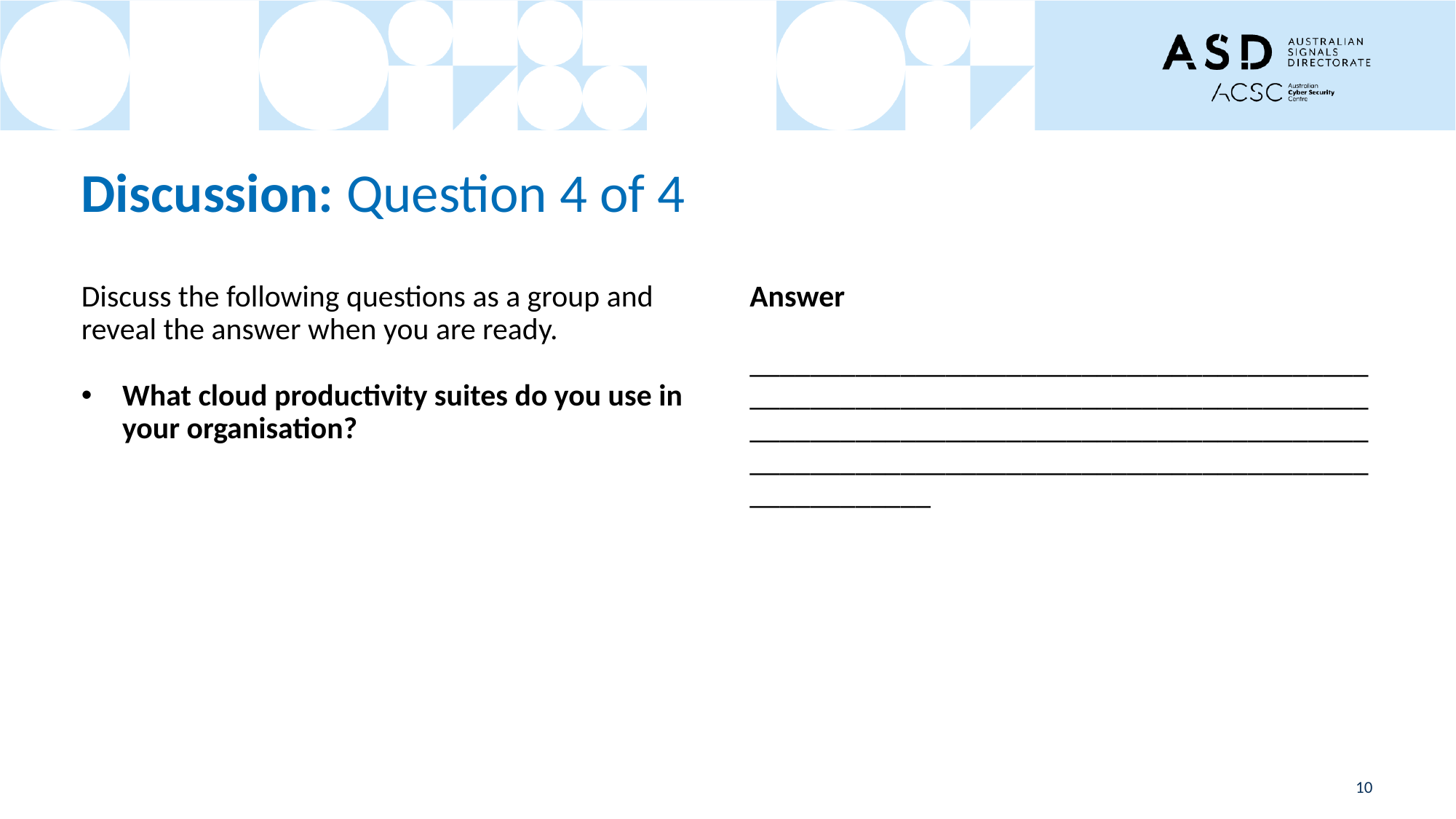

# Discussion: Question 4 of 4
Discuss the following questions as a group and reveal the answer when you are ready.
What cloud productivity suites do you use in your organisation?

Answer
________________________________________________________________________________________________________________________________________________________________________________
10